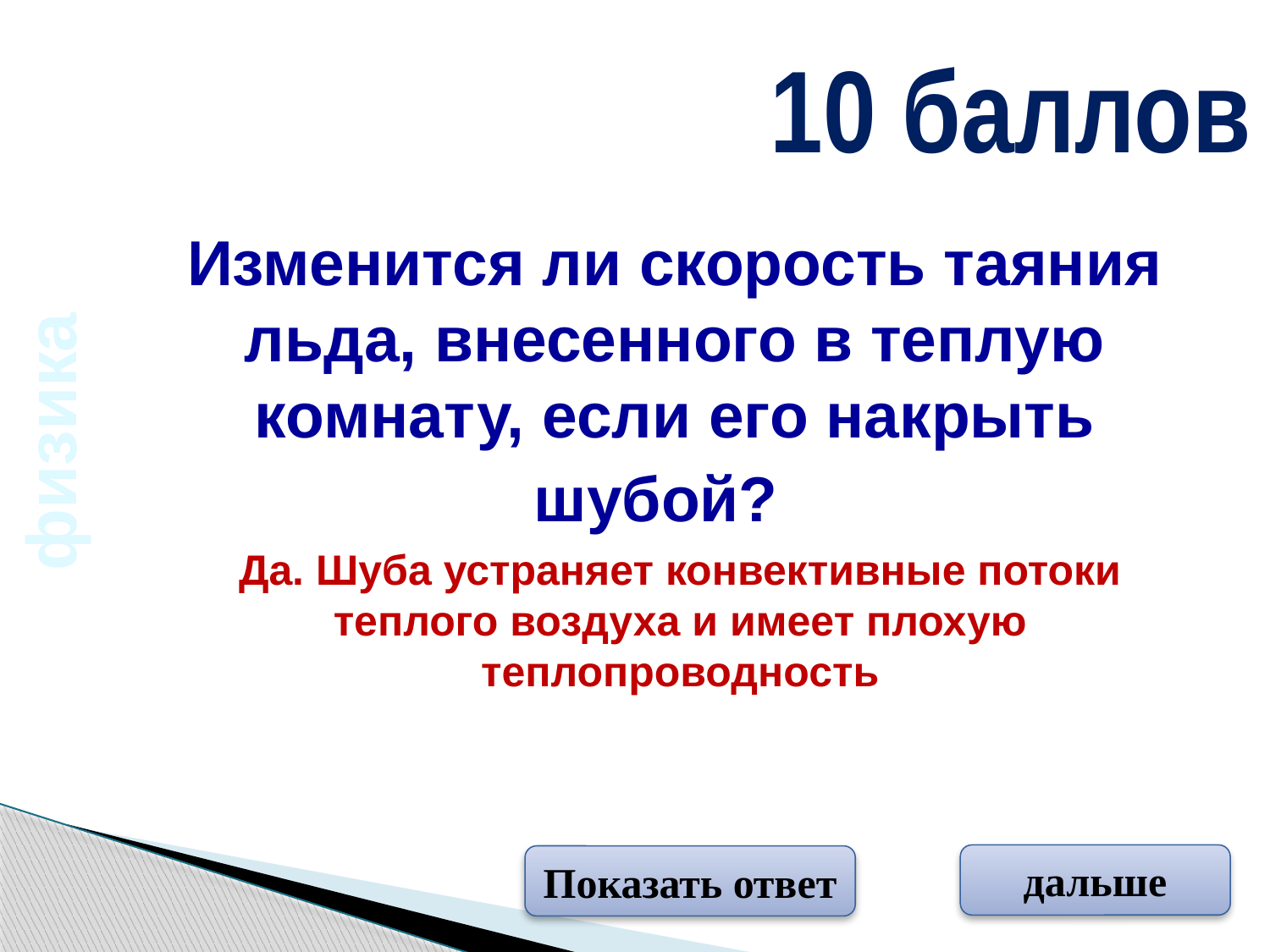

10 баллов
Изменится ли скорость таяния льда, внесенного в теплую комнату, если его накрыть шубой?
физика
Да. Шуба устраняет конвективные потоки теплого воздуха и имеет плохую теплопроводность
дальше
Показать ответ